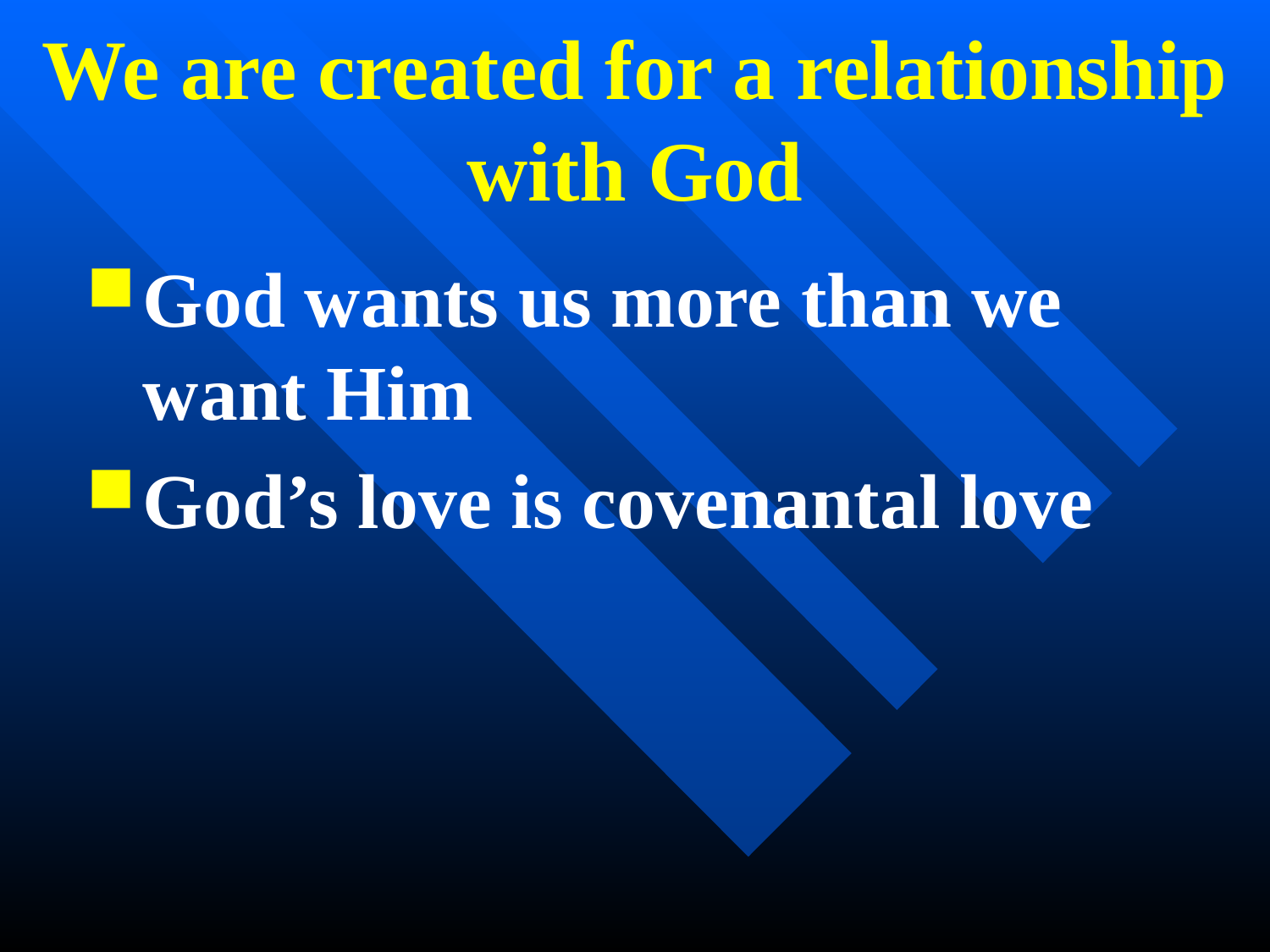

# We are created for a relationship with God
God wants us more than we want Him
God’s love is covenantal love